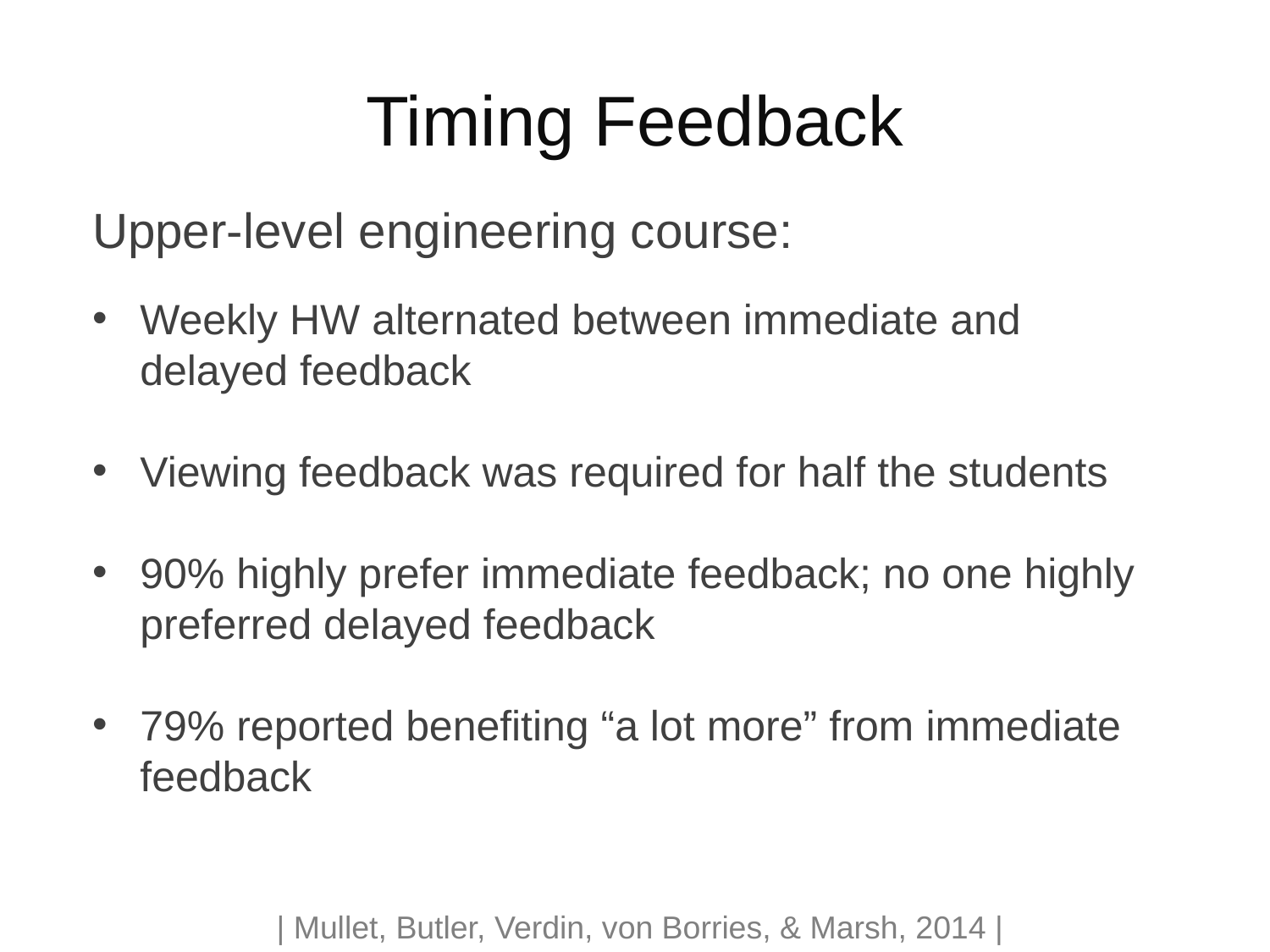

# Timing Feedback
Upper-level engineering course:

Weekly HW alternated between immediate and delayed feedback
Viewing feedback was required for half the students
90% highly prefer immediate feedback; no one highly preferred delayed feedback
79% reported benefiting “a lot more” from immediate feedback

| Mullet, Butler, Verdin, von Borries, & Marsh, 2014 |